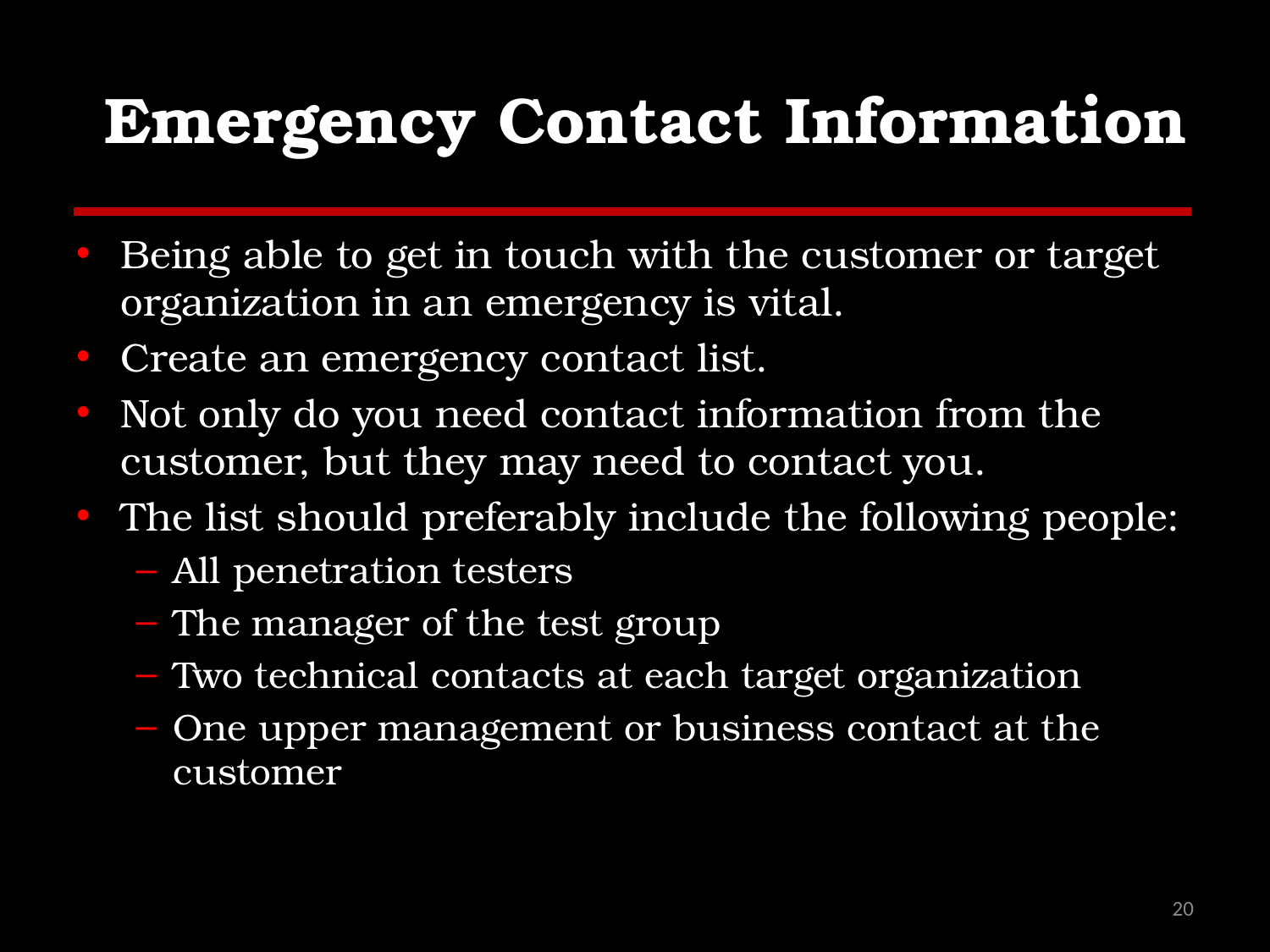

# Emergency Contact Information
Being able to get in touch with the customer or target organization in an emergency is vital.
Create an emergency contact list.
Not only do you need contact information from the customer, but they may need to contact you.
The list should preferably include the following people:
All penetration testers
The manager of the test group
Two technical contacts at each target organization
One upper management or business contact at the customer
20